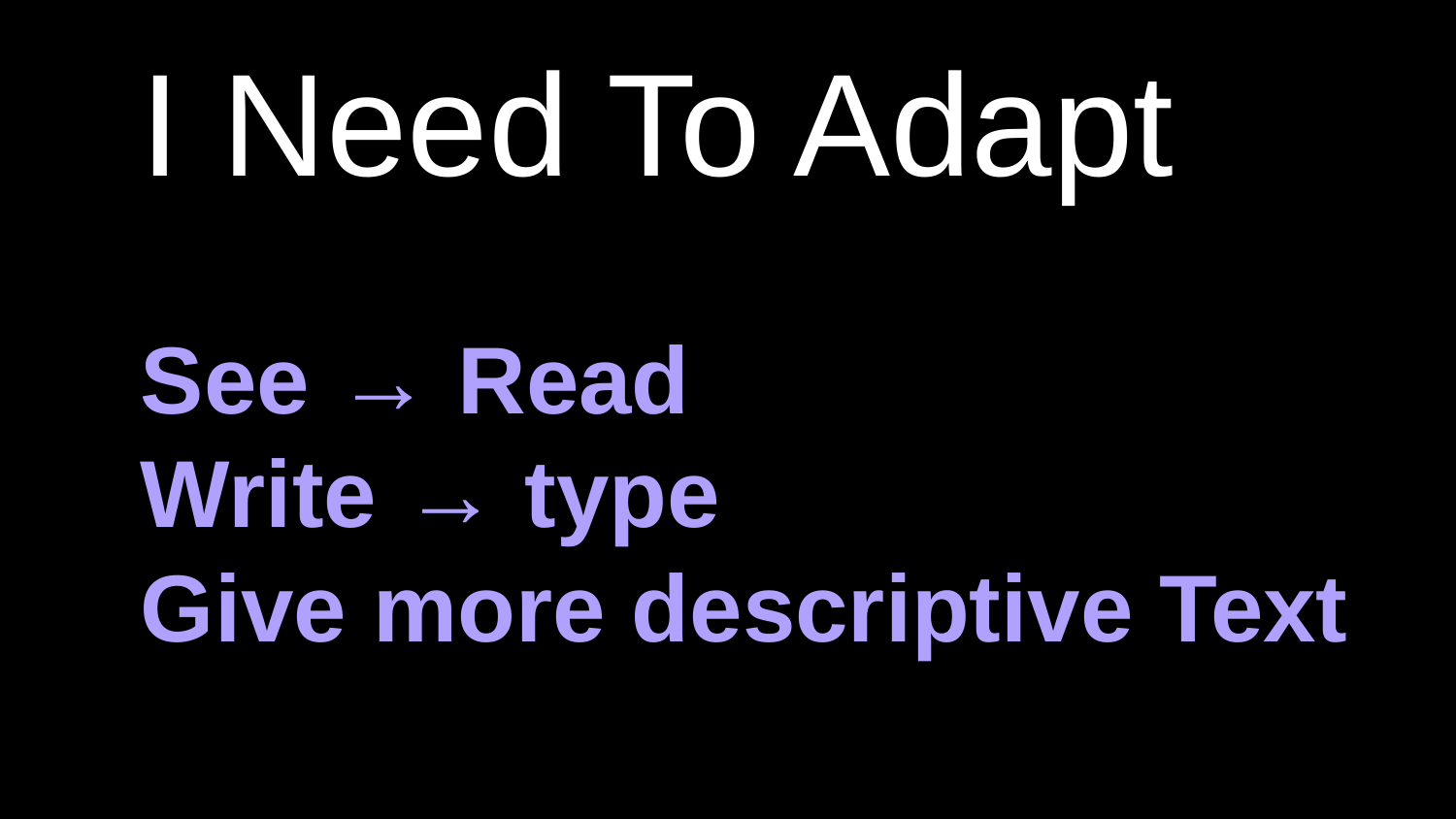

# I Need To Adapt
See → Read
Write → type
Give more descriptive Text